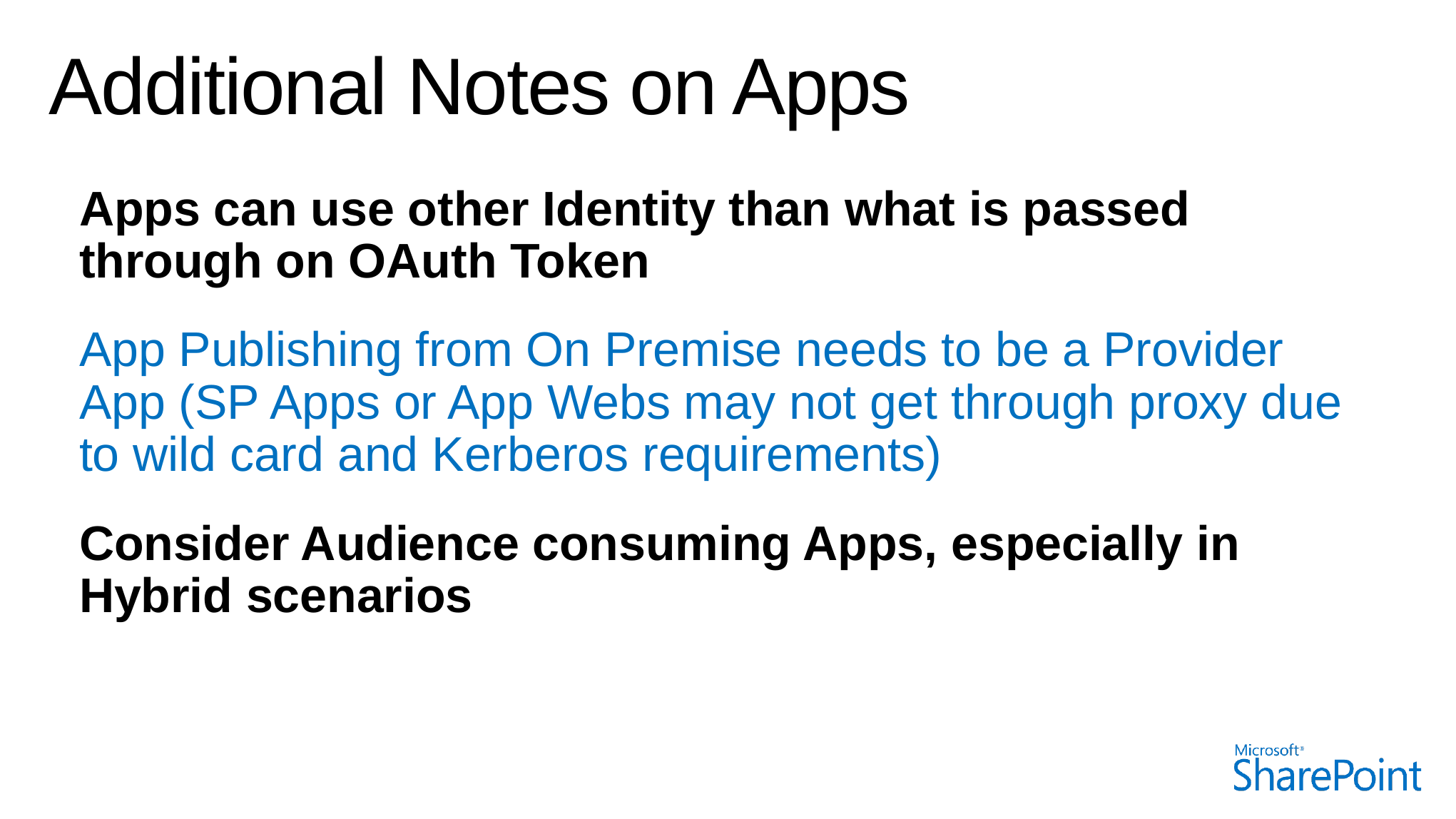

# Additional Notes on Apps
Apps can use other Identity than what is passed through on OAuth Token
App Publishing from On Premise needs to be a Provider App (SP Apps or App Webs may not get through proxy due to wild card and Kerberos requirements)
Consider Audience consuming Apps, especially in Hybrid scenarios